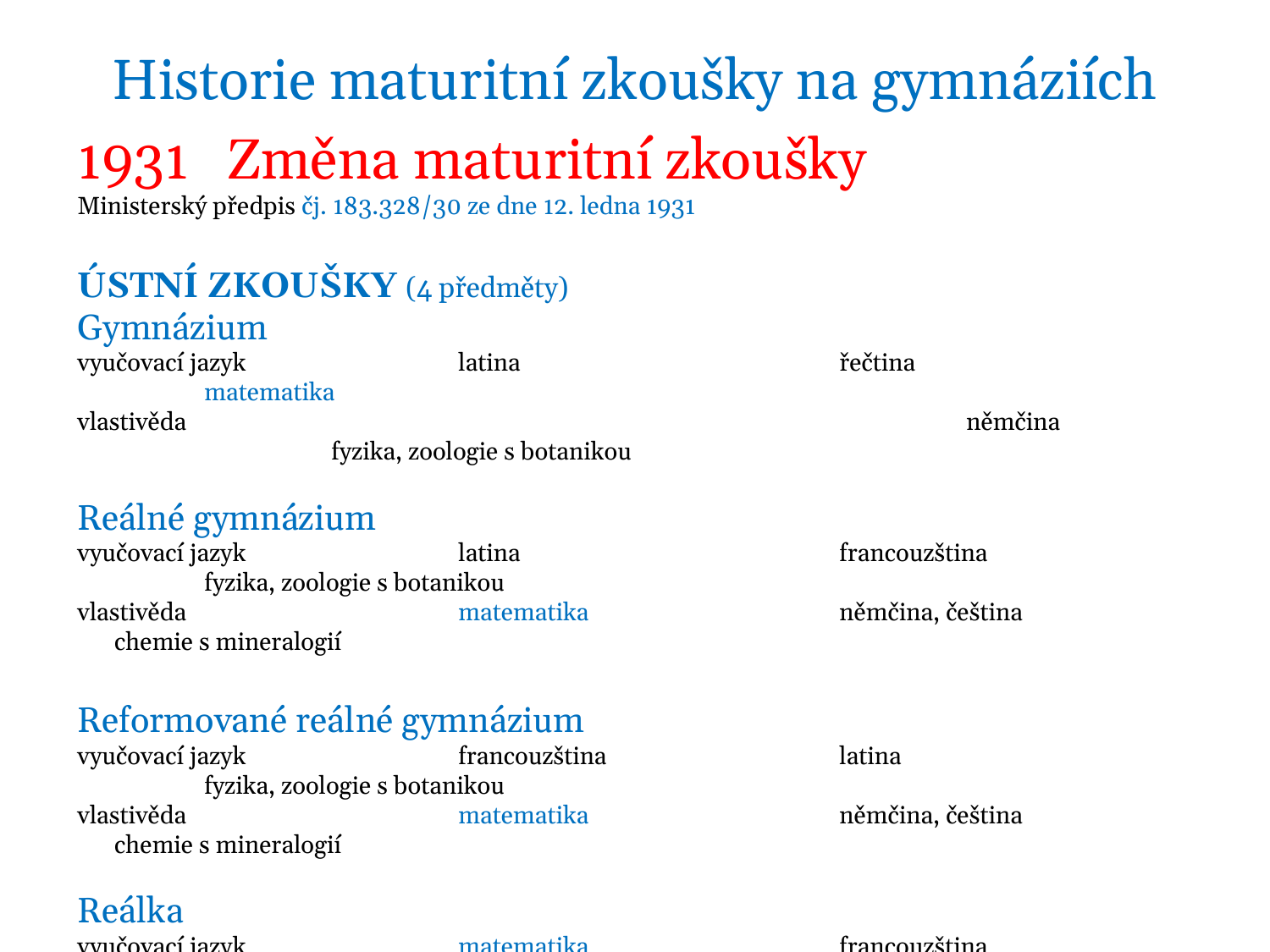

# Historie maturitní zkoušky na gymnáziích
Změna maturitní zkoušky
Ministerský předpis čj. 183.328/30 ze dne 12. ledna 1931

ÚSTNÍ ZKOUŠKY (4 předměty)
Gymnázium
vyučovací jazyk		latina			řečtina				matematika
vlastivěda							němčina				fyzika, zoologie s botanikou

Reálné gymnázium
vyučovací jazyk		latina			francouzština			fyzika, zoologie s botanikou
vlastivěda			matematika		němčina, čeština		chemie s mineralogií

Reformované reálné gymnázium
vyučovací jazyk		francouzština		latina				fyzika, zoologie s botanikou
vlastivěda			matematika		němčina, čeština		chemie s mineralogií

Reálka
vyučovací jazyk		matematika		francouzština			 fyzika, zoologie s botanikou
vlastivěda							angličtina (na něm.) 	 chemie s mineralogií
										němčina (na čs.)
Zdroj: Morkes, František: Historický přehled postavení maturitní zkoušky a analýza jejích funkcí. UIV-Cermat, Praha 2003